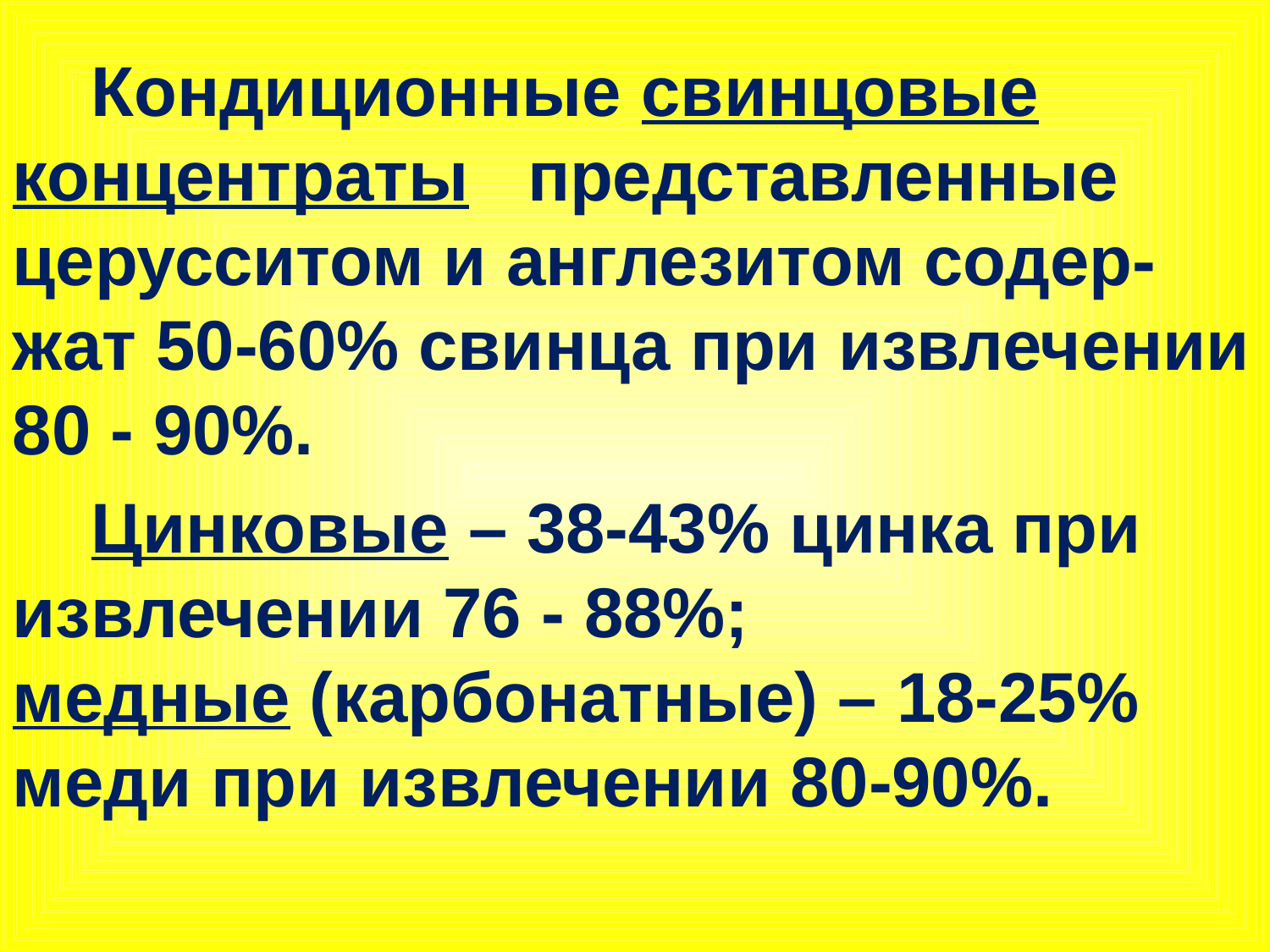

Кондиционные свинцовые концентраты   представленные церусситом и англезитом содер-жат 50-60% свинца при извлечении 80 - 90%.
    Цинковые – 38-43% цинка при извлечении 76 - 88%;
медные (карбонатные) – 18-25% меди при извлечении 80-90%.